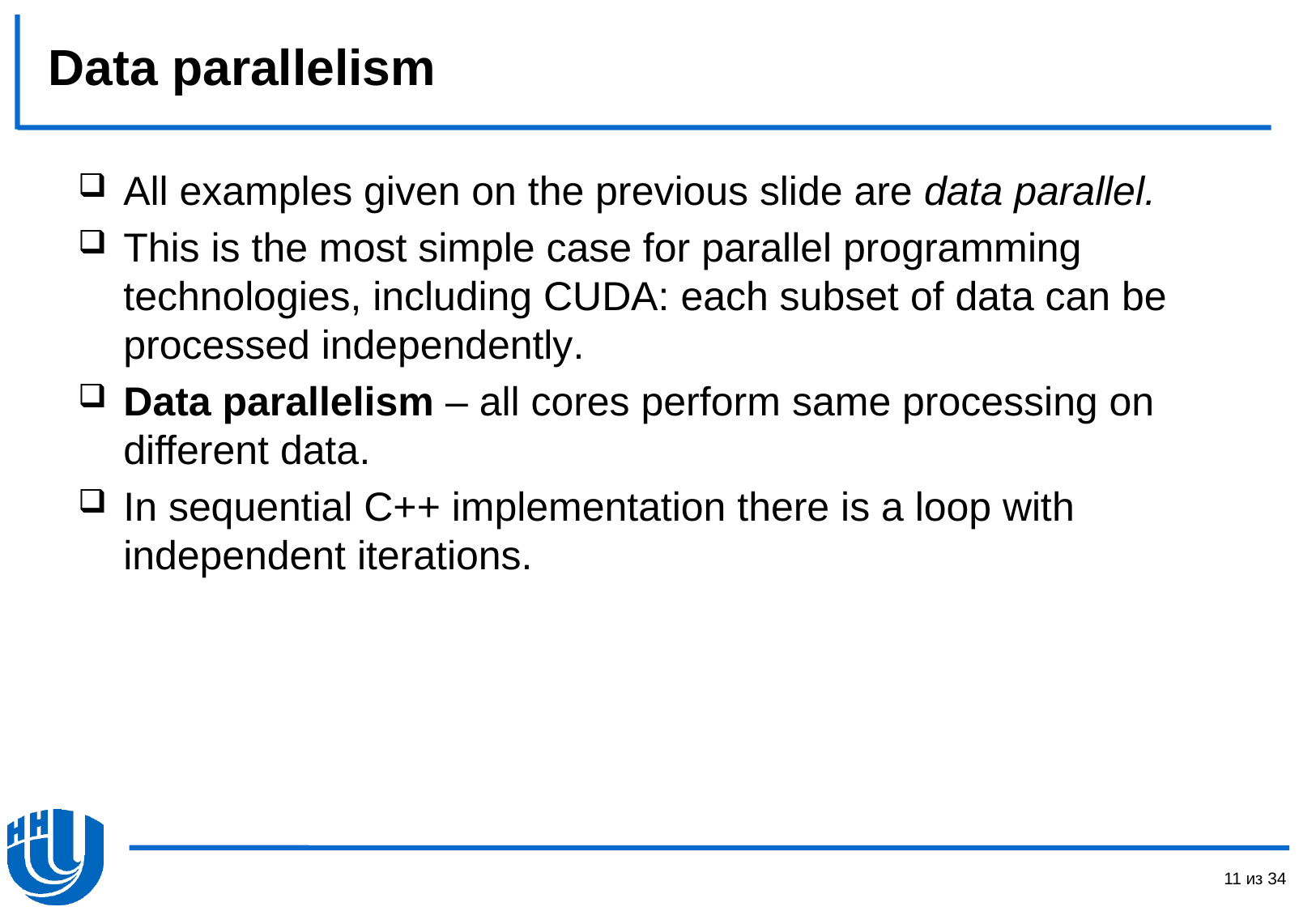

# Data parallelism
All examples given on the previous slide are data parallel.
This is the most simple case for parallel programming technologies, including CUDA: each subset of data can be processed independently.
Data parallelism – all cores perform same processing on different data.
In sequential C++ implementation there is a loop with independent iterations.
11